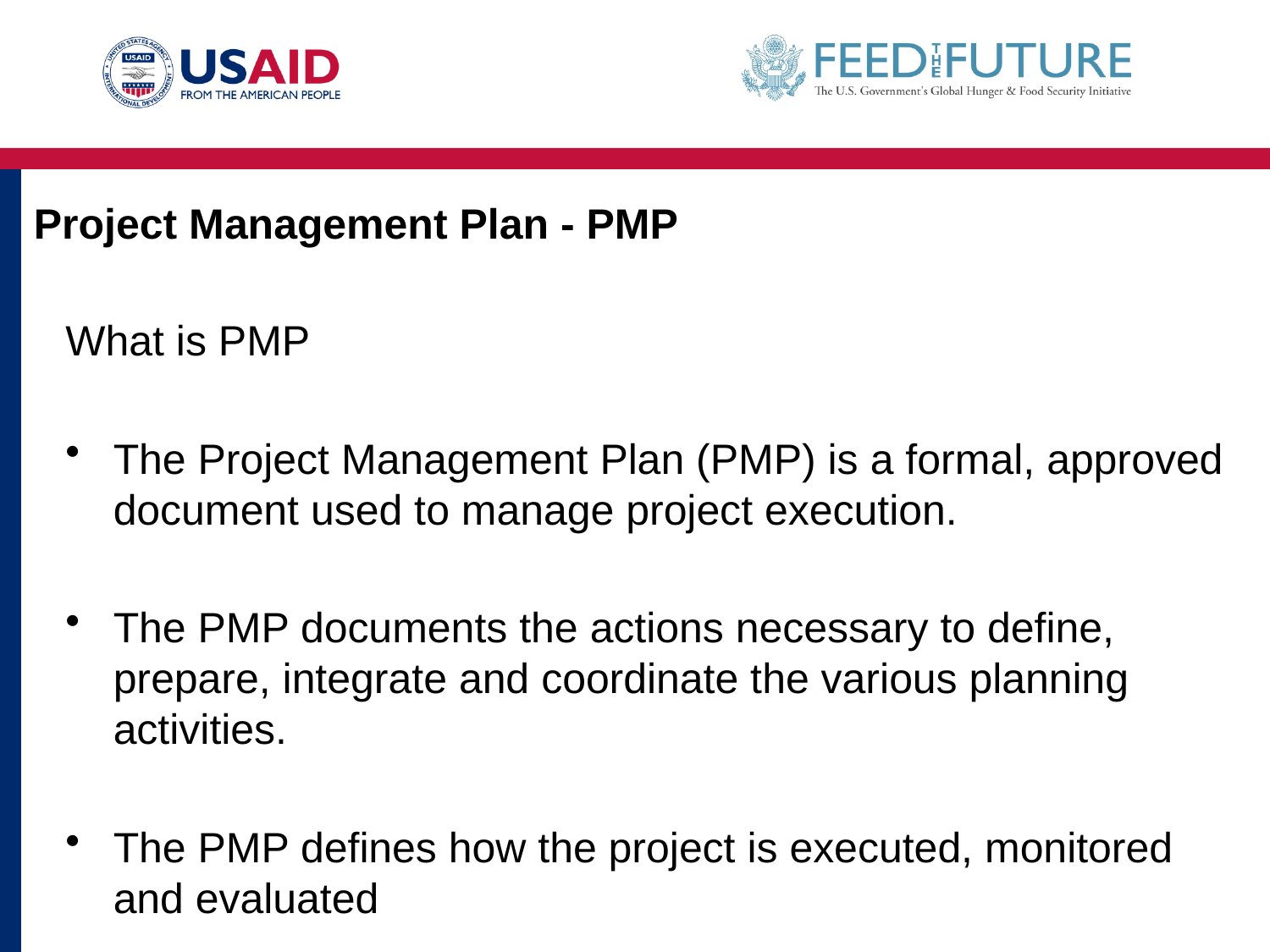

# Project Management Plan - PMP
What is PMP

The Project Management Plan (PMP) is a formal, approved document used to manage project execution.

The PMP documents the actions necessary to define, prepare, integrate and coordinate the various planning activities.

The PMP defines how the project is executed, monitored and evaluated